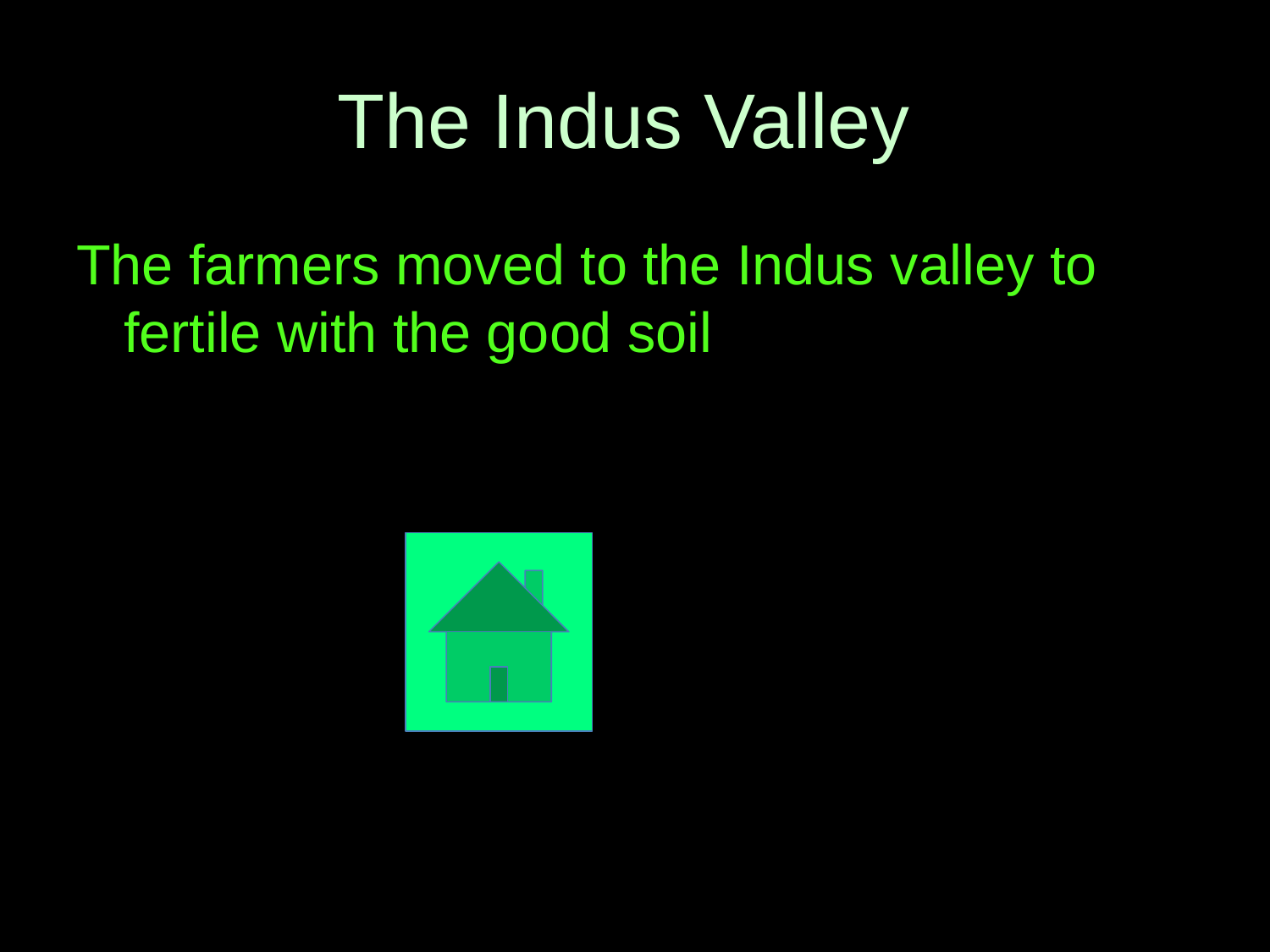

# The Indus Valley
The farmers moved to the Indus valley to fertile with the good soil